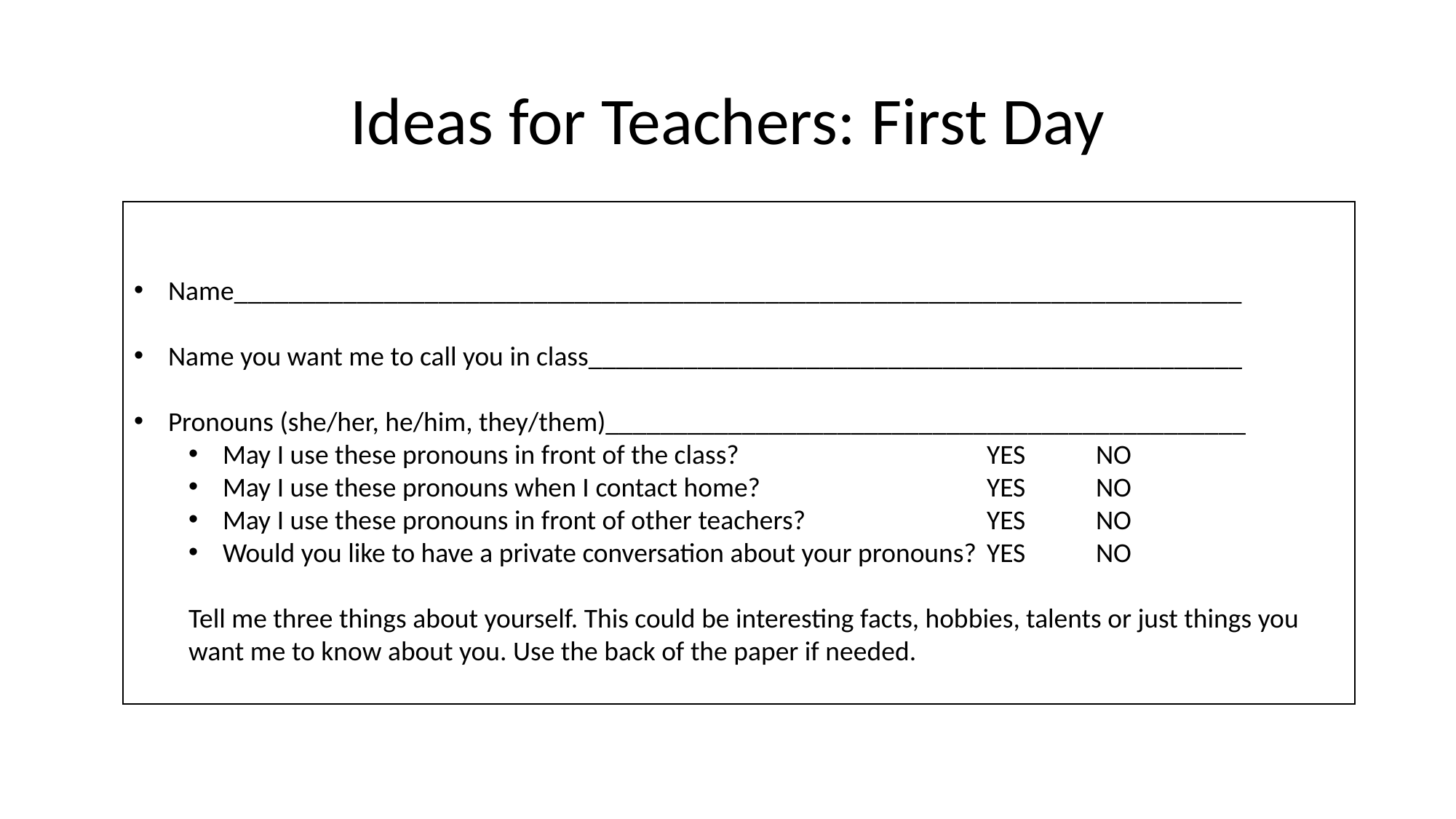

# Ideas for Teachers: First Day

Name__________________________________________________________________________
Name you want me to call you in class________________________________________________
Pronouns (she/her, he/him, they/them)_______________________________________________
May I use these pronouns in front of the class?    			YES	NO
May I use these pronouns when I contact home?			YES	NO
May I use these pronouns in front of other teachers? 		YES	NO
Would you like to have a private conversation about your pronouns? 	YES 	NO

Tell me three things about yourself. This could be interesting facts, hobbies, talents or just things you want me to know about you. Use the back of the paper if needed.